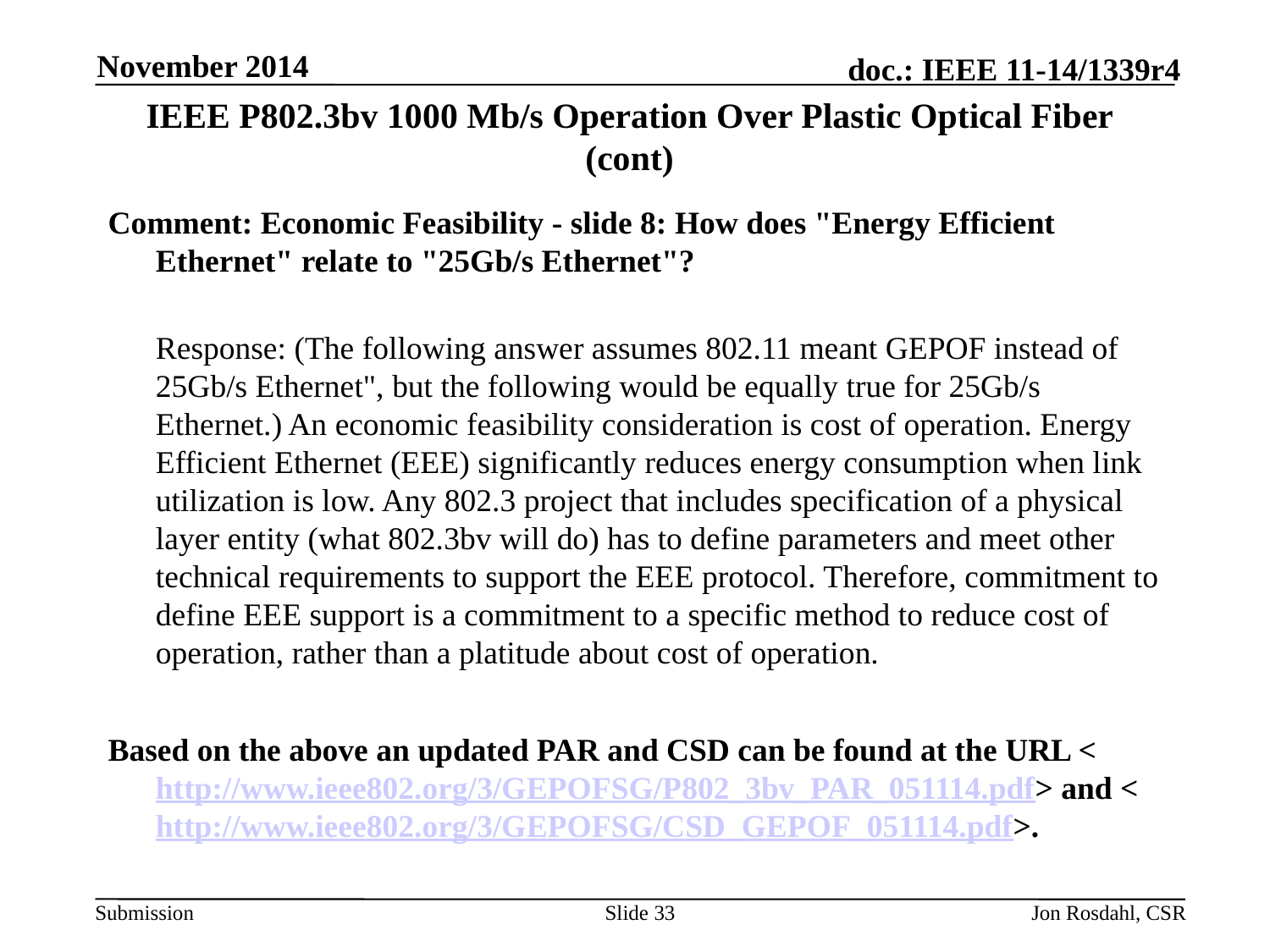

November 2014
# IEEE P802.3bv 1000 Mb/s Operation Over Plastic Optical Fiber (cont)
Comment: Economic Feasibility - slide 8: How does "Energy Efficient Ethernet" relate to "25Gb/s Ethernet"?
Response: (The following answer assumes 802.11 meant GEPOF instead of 25Gb/s Ethernet", but the following would be equally true for 25Gb/s Ethernet.) An economic feasibility consideration is cost of operation. Energy Efficient Ethernet (EEE) significantly reduces energy consumption when link utilization is low. Any 802.3 project that includes specification of a physical layer entity (what 802.3bv will do) has to define parameters and meet other technical requirements to support the EEE protocol. Therefore, commitment to define EEE support is a commitment to a specific method to reduce cost of operation, rather than a platitude about cost of operation.

Based on the above an updated PAR and CSD can be found at the URL <http://www.ieee802.org/3/GEPOFSG/P802_3bv_PAR_051114.pdf> and <http://www.ieee802.org/3/GEPOFSG/CSD_GEPOF_051114.pdf>.
Slide 33
Jon Rosdahl, CSR